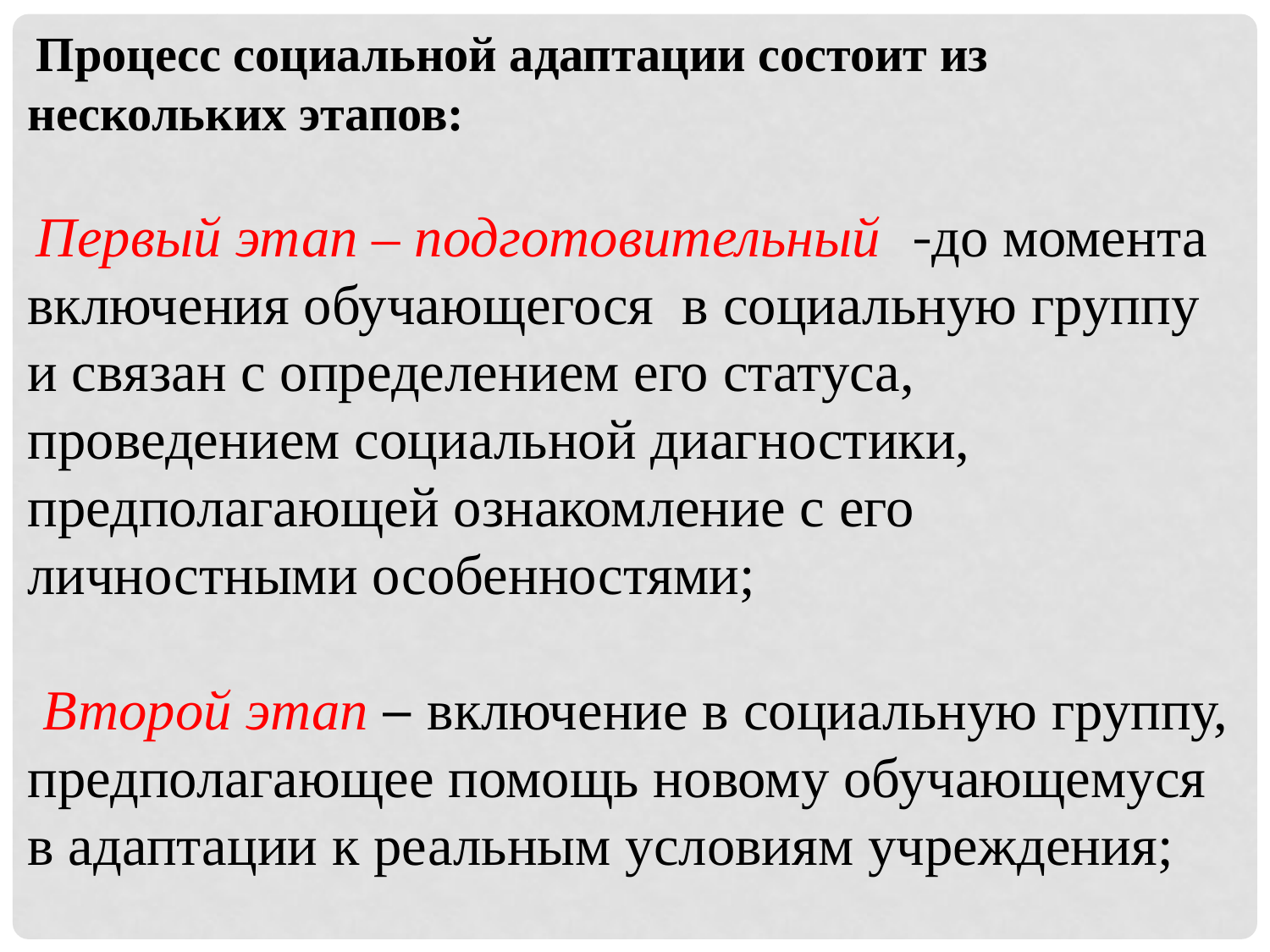

Процесс социальной адаптации состоит из нескольких этапов:

 Первый этап – подготовительный  -до момента включения обучающегося  в социальную группу и связан с определением его статуса, проведением социальной диагностики, предполагающей ознакомление с его личностными особенностями;

 Второй этап – включение в социальную группу, предполагающее помощь новому обучающемуся в адаптации к реальным условиям учреждения;